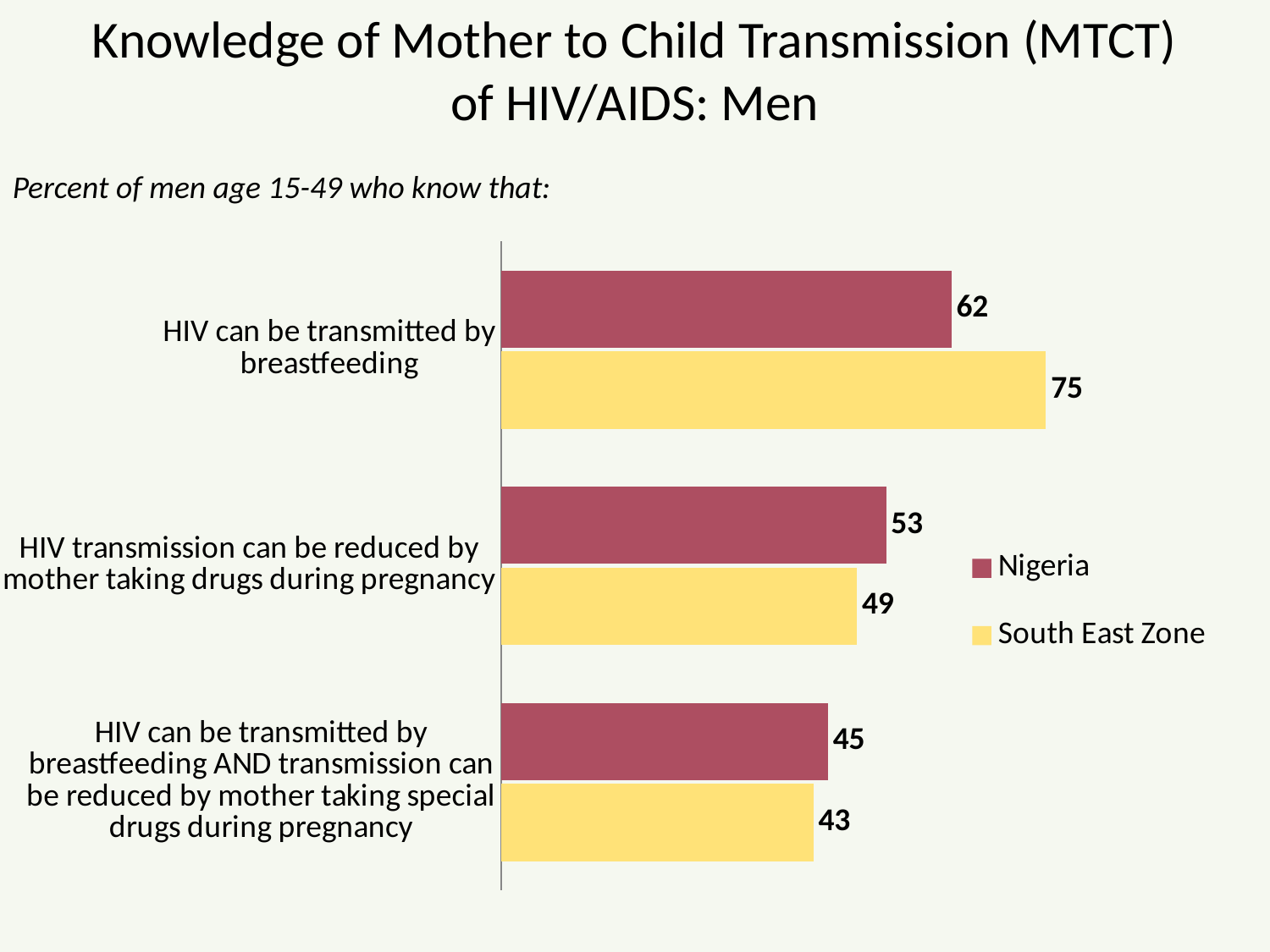

# Knowledge of Mother to Child Transmission (MTCT) of HIV/AIDS: Men
Percent of men age 15-49 who know that:

### Chart

| Category | South East Zone | Nigeria |
|---|---|---|
| HIV can be transmitted by breastfeeding AND transmission can be reduced by mother taking special drugs during pregnancy | 43.0 | 45.0 |
| HIV transmission can be reduced by mother taking drugs during pregnancy | 49.0 | 53.0 |
| HIV can be transmitted by breastfeeding | 75.0 | 62.0 |